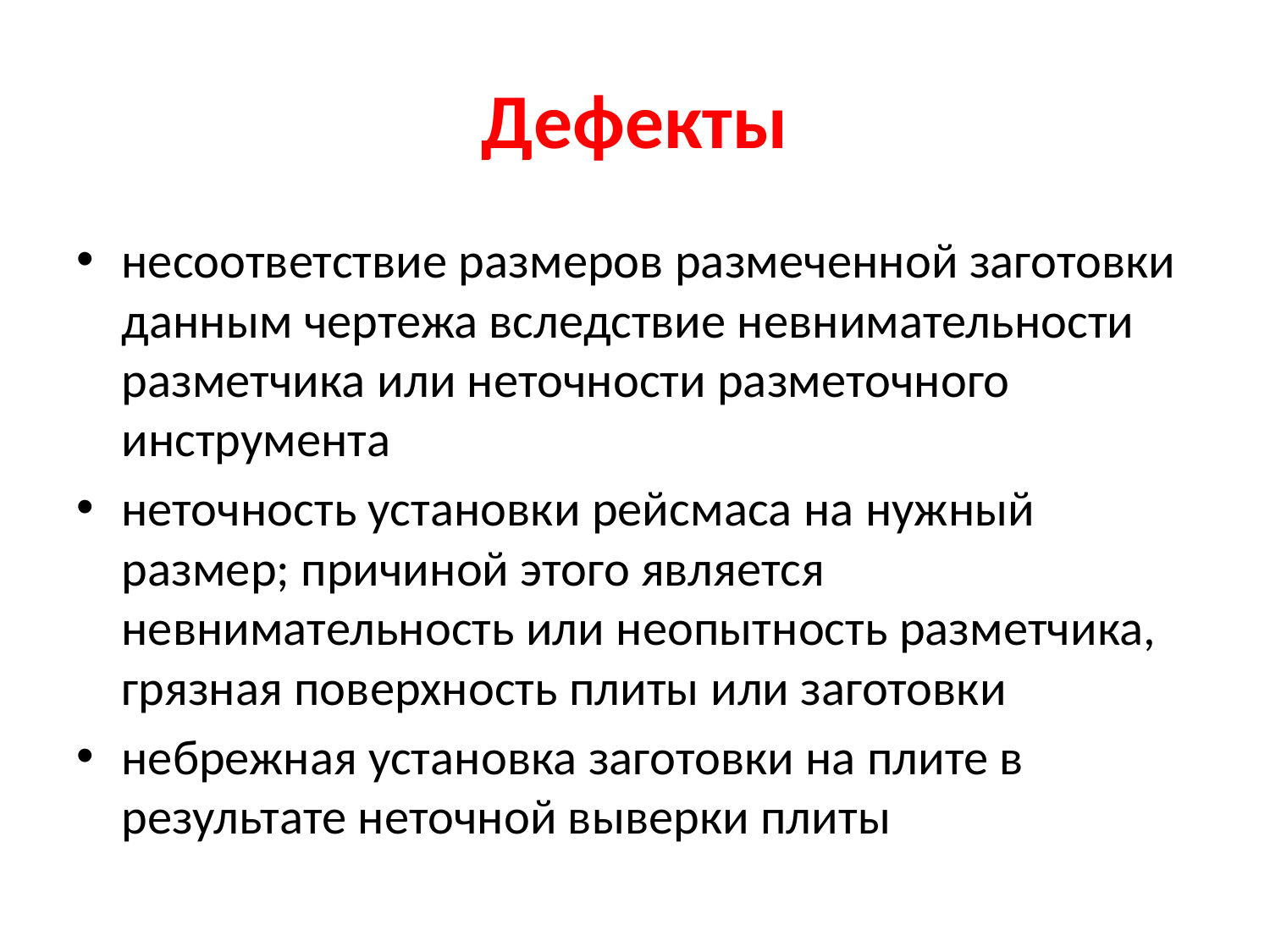

# Дефекты
несоответствие размеров размеченной заготовки данным чертежа вследствие невнимательности разметчика или неточности разметочного инструмента
неточность установки рейсмаса на нужный размер; причиной этого является невнимательность или неопытность разметчика, грязная поверхность плиты или заготовки
небрежная установка заготовки на плите в результате неточной выверки плиты